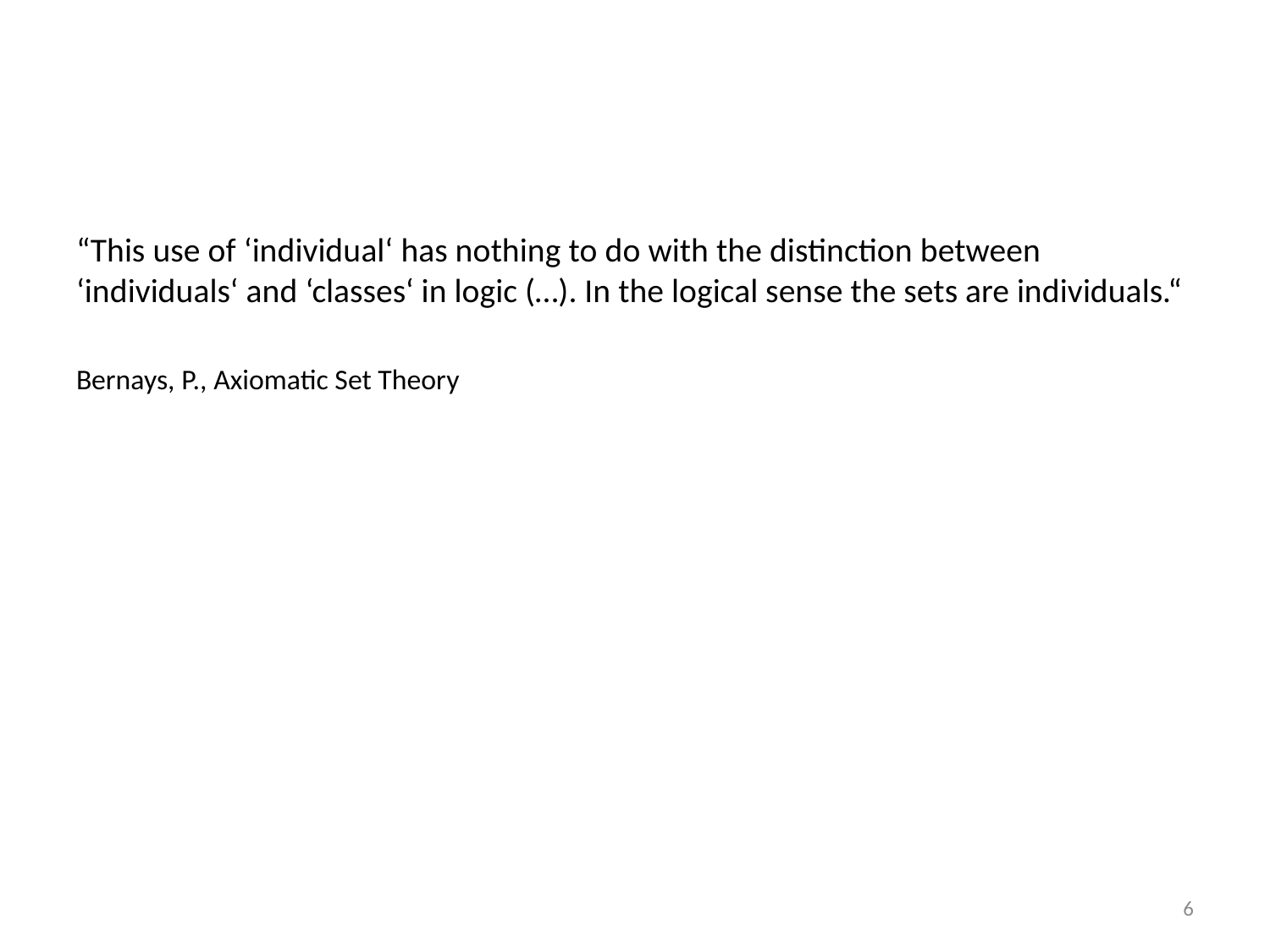

#
“This use of ‘individual‘ has nothing to do with the distinction between ‘individuals‘ and ‘classes‘ in logic (…). In the logical sense the sets are individuals.“

Bernays, P., Axiomatic Set Theory

6